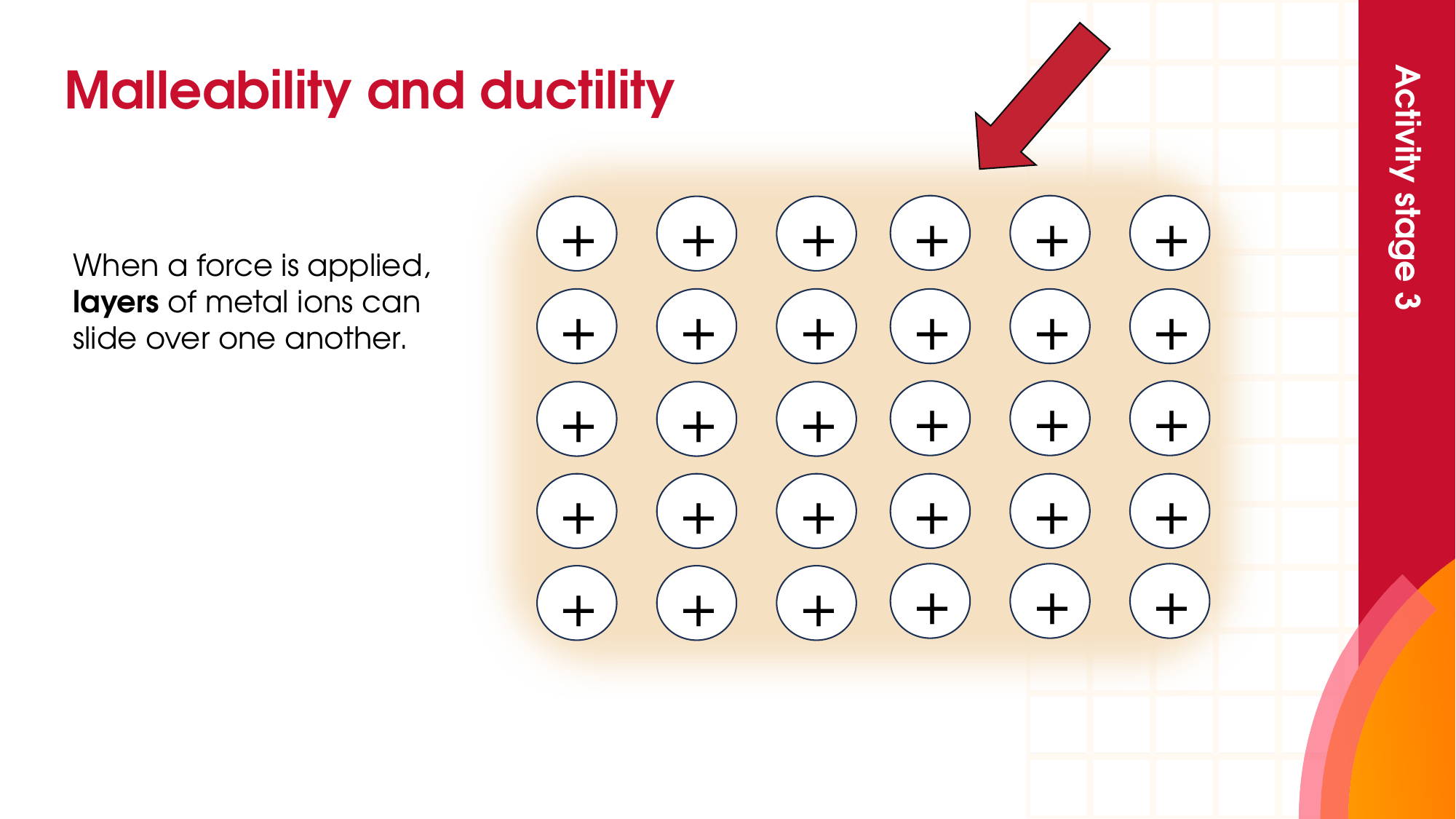

# Malleability and ductility
Activity stage 3

+
+
+
+
+
+
When a force is applied, layers of metal ions can slide over one another.
+
+
+
+
+
+
+
+
+
+
+
+
+
+
+
+
+
+
+
+
+
+
+
+